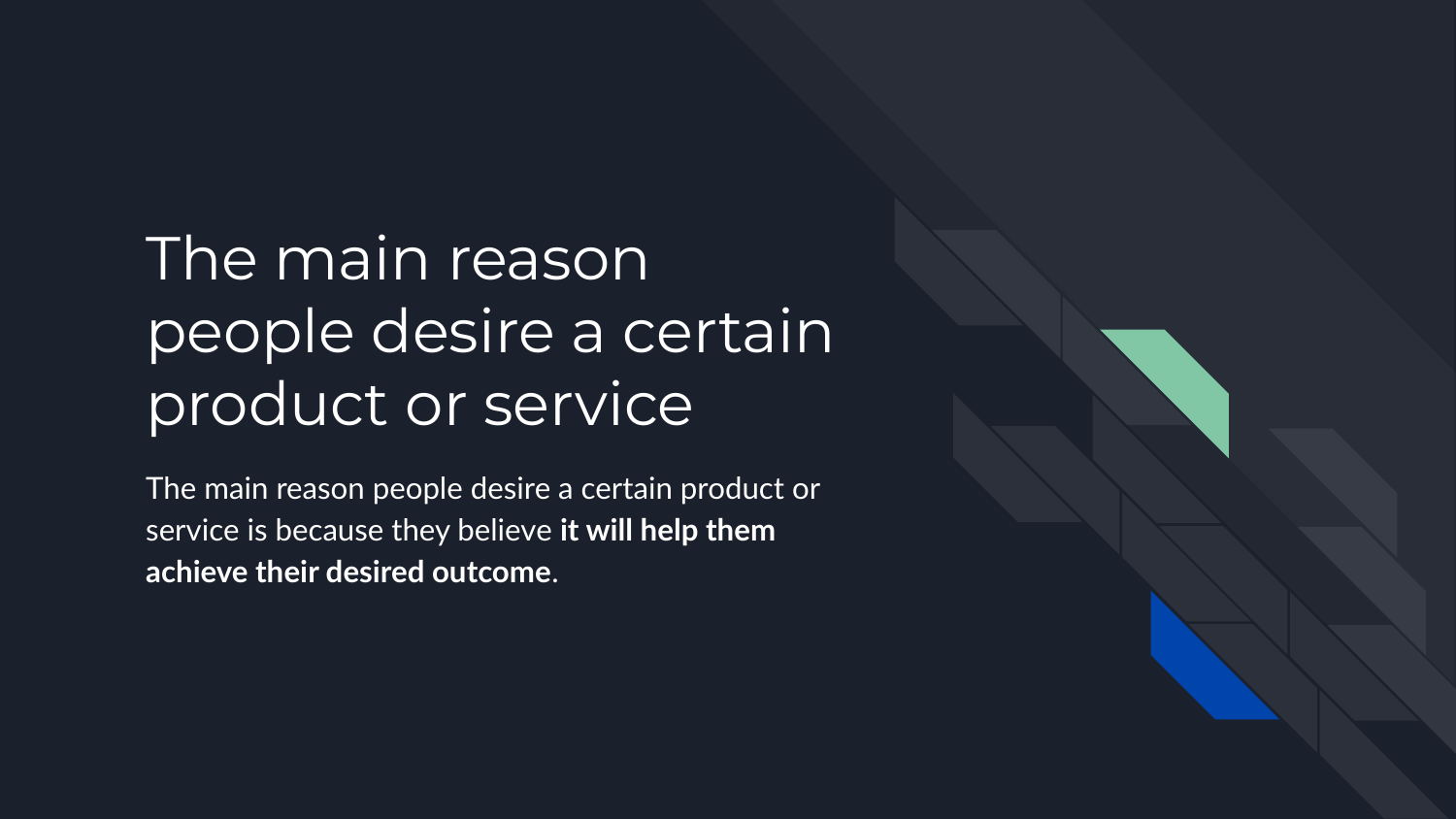

# The main reason people desire a certain product or service
The main reason people desire a certain product or service is because they believe it will help them achieve their desired outcome.